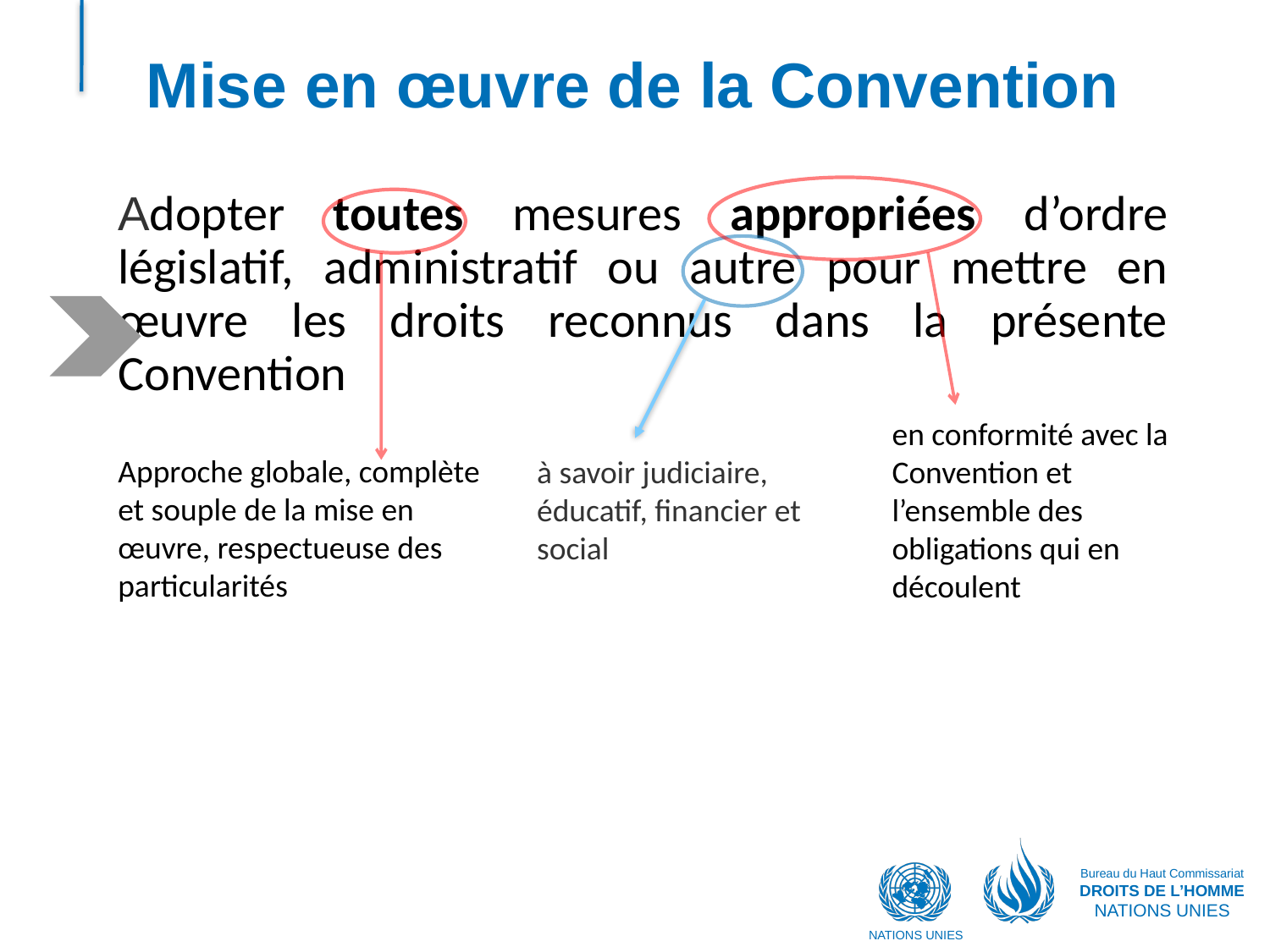

# Mise en œuvre de la Convention

Adopter toutes mesures appropriées d’ordre législatif, administratif ou autre pour mettre en œuvre les droits reconnus dans la présente Convention

en conformité avec la Convention et l’ensemble des obligations qui en découlent
Approche globale, complète et souple de la mise en œuvre, respectueuse des particularités

à savoir judiciaire, éducatif, financier et social
Bureau du Haut Commissariat
DROITS DE L’HOMME
NATIONS UNIES
NATIONS UNIES